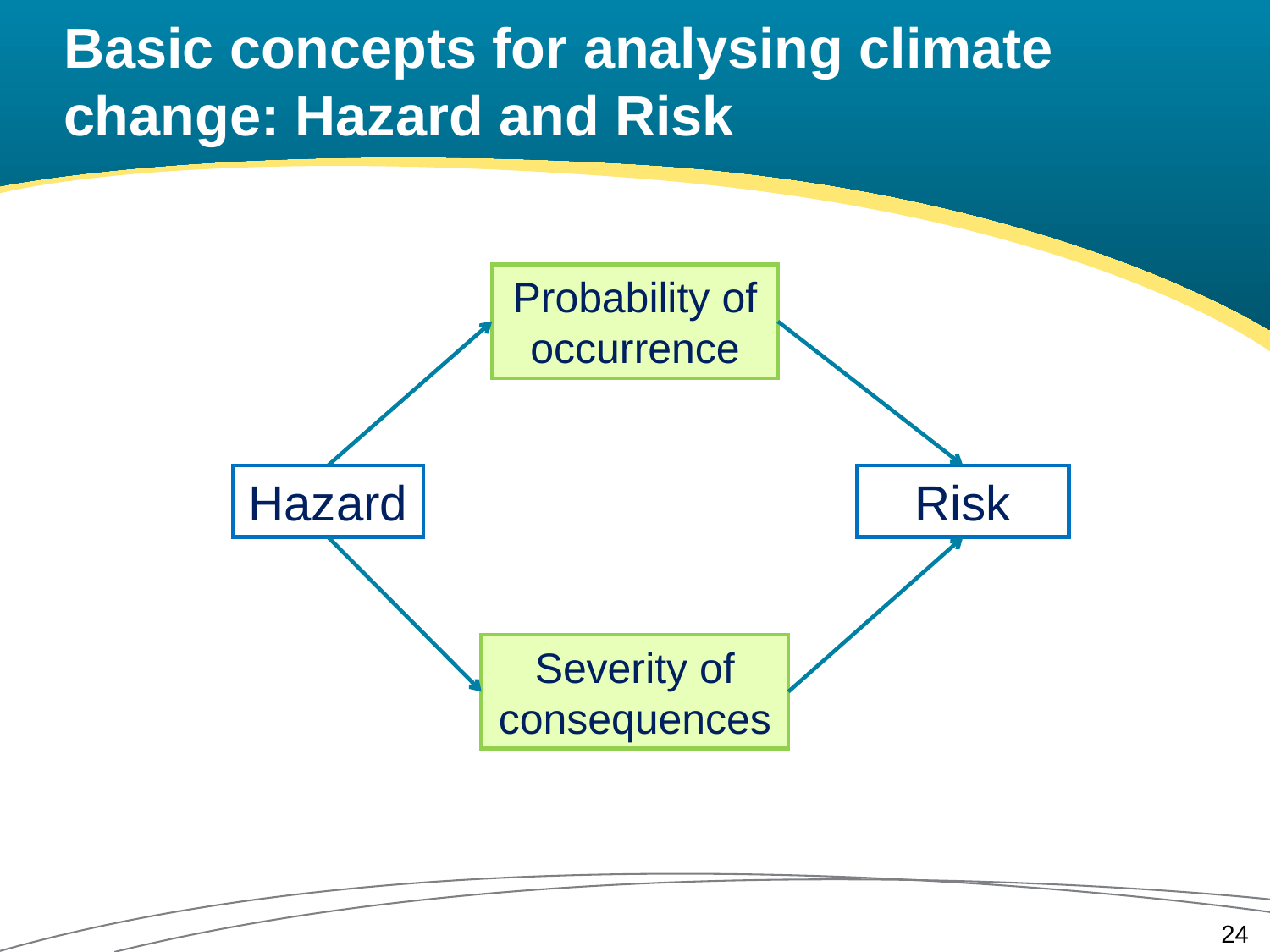

# Basic concepts for analysing climate change: Hazard and Risk
Probability of occurrence
Hazard
Risk
Severity of consequences
24